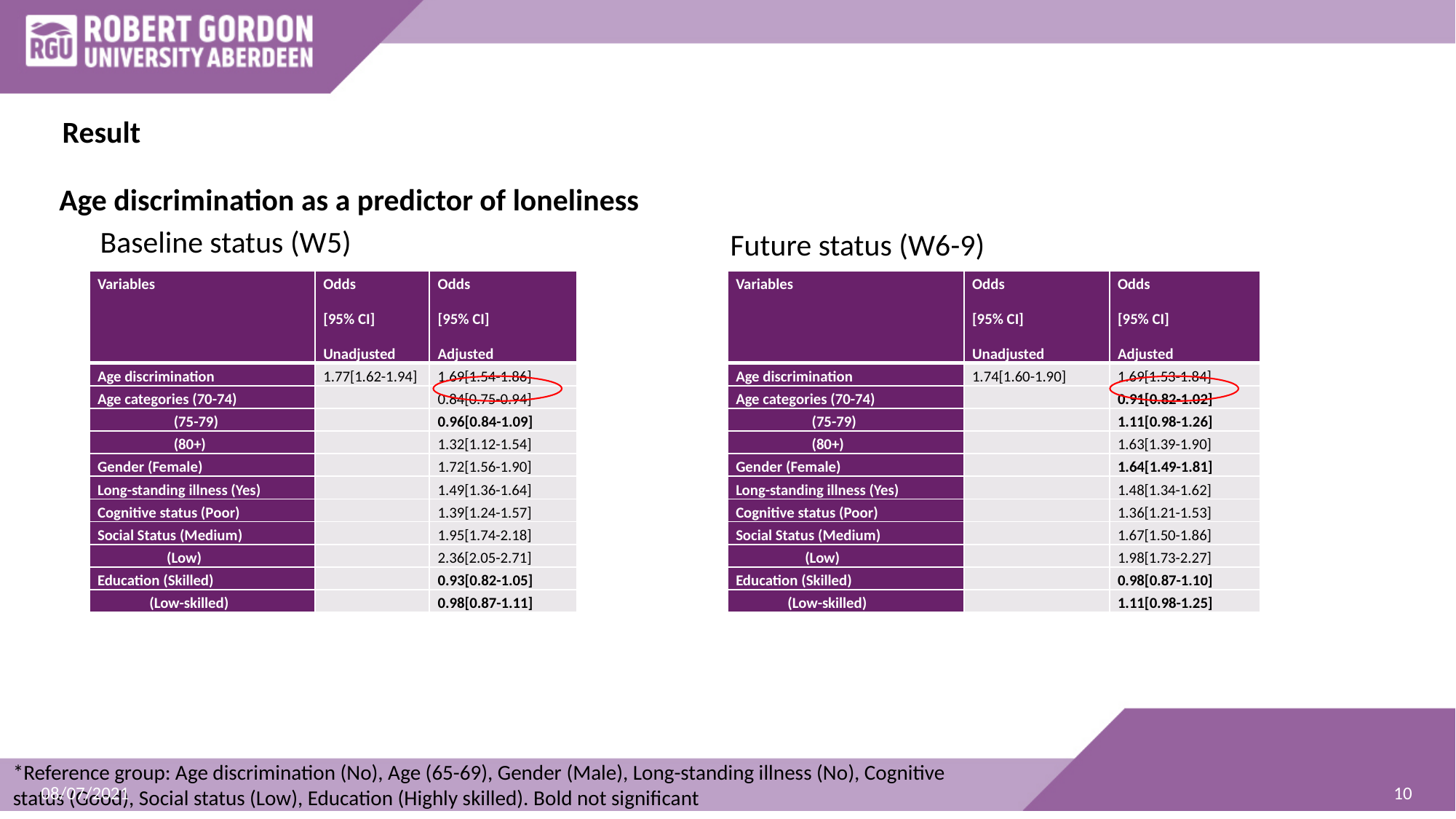

Result
# Age discrimination as a predictor of loneliness

Baseline status (W5)

Future status (W6-9)
| Variables | Odds [95% CI] Unadjusted | Odds [95% CI] Adjusted |
| --- | --- | --- |
| Age discrimination | 1.77[1.62-1.94] | 1.69[1.54-1.86] |
| Age categories (70-74) |  | 0.84[0.75-0.94] |
| (75-79) |  | 0.96[0.84-1.09] |
| (80+) |  | 1.32[1.12-1.54] |
| Gender (Female) |  | 1.72[1.56-1.90] |
| Long-standing illness (Yes) |  | 1.49[1.36-1.64] |
| Cognitive status (Poor) |  | 1.39[1.24-1.57] |
| Social Status (Medium) |  | 1.95[1.74-2.18] |
| (Low) |  | 2.36[2.05-2.71] |
| Education (Skilled) |  | 0.93[0.82-1.05] |
| (Low-skilled) |  | 0.98[0.87-1.11] |
| Variables | Odds [95% CI] Unadjusted | Odds [95% CI] Adjusted |
| --- | --- | --- |
| Age discrimination | 1.74[1.60-1.90] | 1.69[1.53-1.84] |
| Age categories (70-74) |  | 0.91[0.82-1.02] |
| (75-79) |  | 1.11[0.98-1.26] |
| (80+) |  | 1.63[1.39-1.90] |
| Gender (Female) |  | 1.64[1.49-1.81] |
| Long-standing illness (Yes) |  | 1.48[1.34-1.62] |
| Cognitive status (Poor) |  | 1.36[1.21-1.53] |
| Social Status (Medium) |  | 1.67[1.50-1.86] |
| (Low) |  | 1.98[1.73-2.27] |
| Education (Skilled) |  | 0.98[0.87-1.10] |
| (Low-skilled) |  | 1.11[0.98-1.25] |

*Reference group: Age discrimination (No), Age (65-69), Gender (Male), Long-standing illness (No), Cognitive status (Good), Social status (Low), Education (Highly skilled). Bold not significant
10
08/07/2021